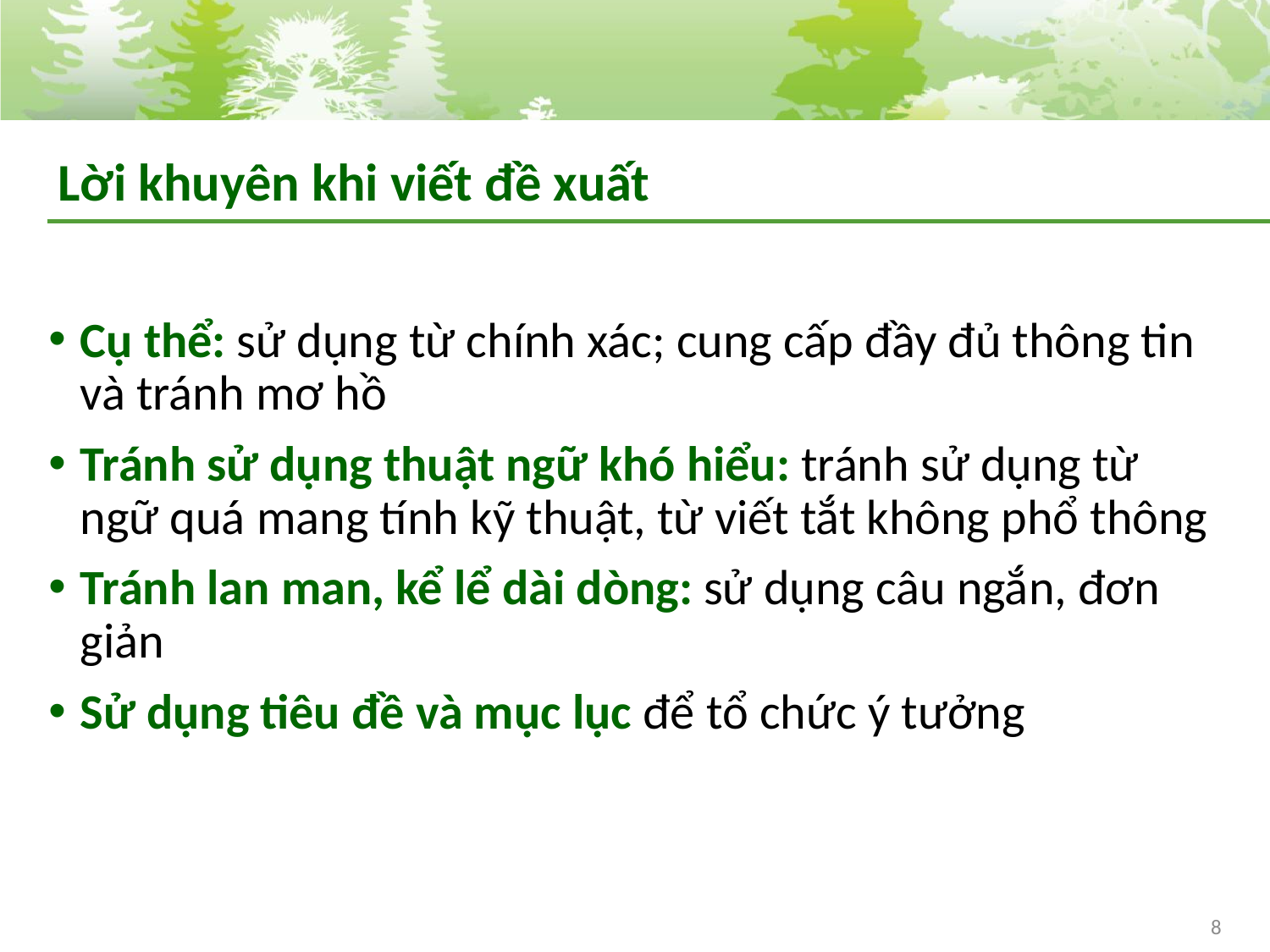

# Lời khuyên khi viết đề xuất
Cụ thể: sử dụng từ chính xác; cung cấp đầy đủ thông tin và tránh mơ hồ
Tránh sử dụng thuật ngữ khó hiểu: tránh sử dụng từ ngữ quá mang tính kỹ thuật, từ viết tắt không phổ thông
Tránh lan man, kể lể dài dòng: sử dụng câu ngắn, đơn giản
Sử dụng tiêu đề và mục lục để tổ chức ý tưởng
8